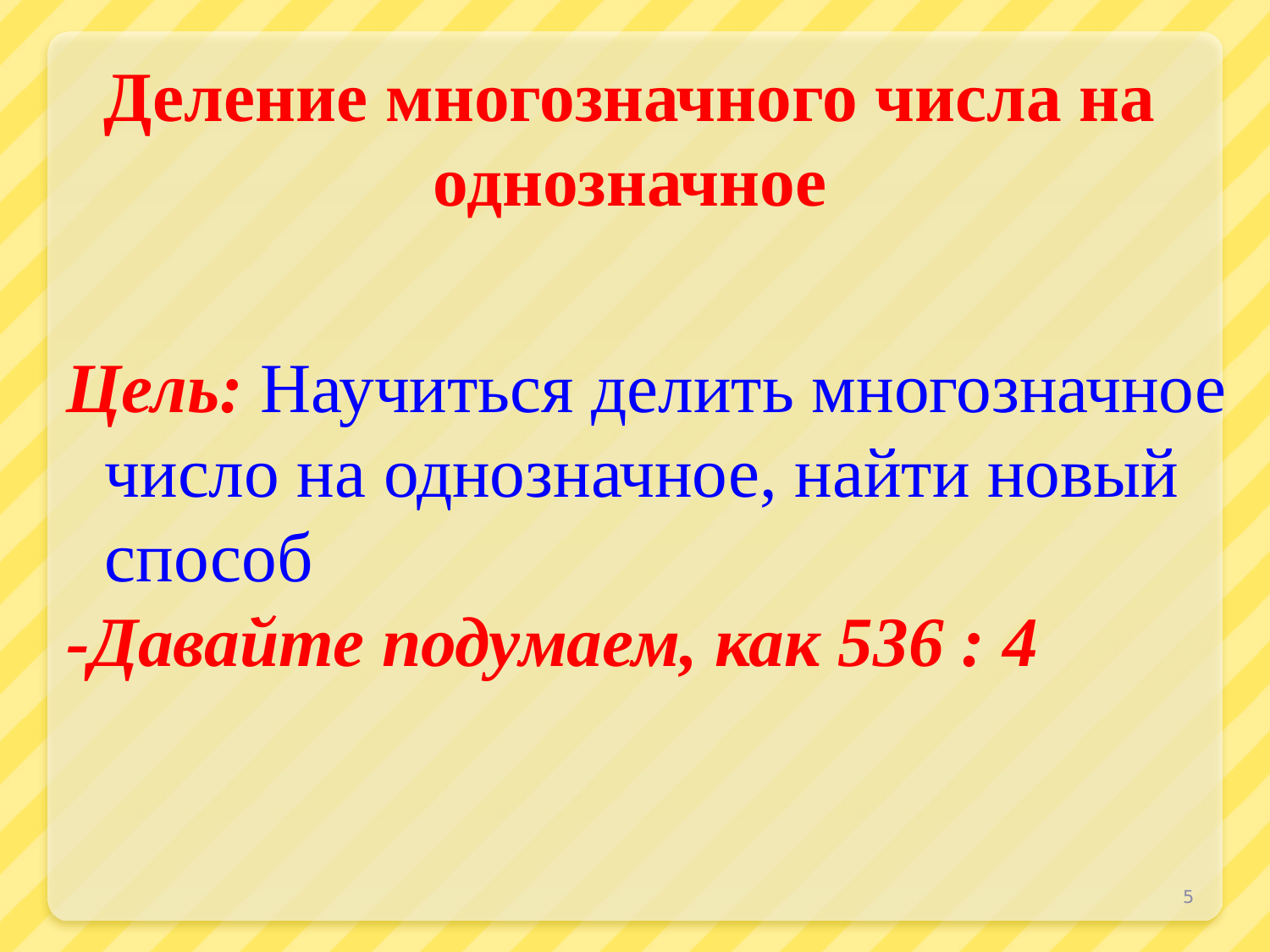

# Деление многозначного числа на однозначное
Цель: Научиться делить многозначное число на однозначное, найти новый способ
-Давайте подумаем, как 536 : 4
5